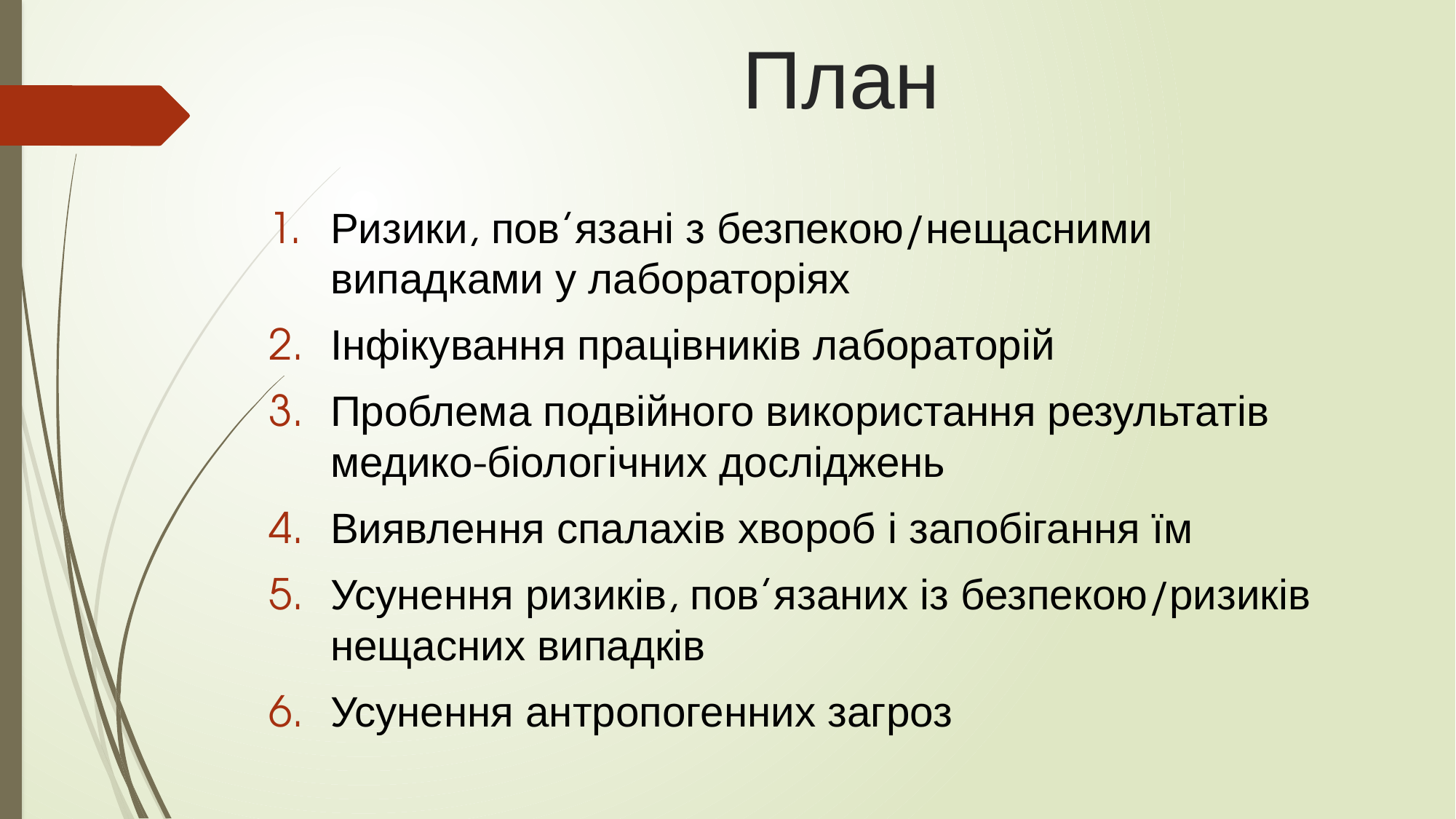

# План
Ризики, пов’язані з безпекою/нещасними випадками у лабораторіях
Інфікування працівників лабораторій
Проблема подвійного використання результатів медико-біологічних досліджень
Виявлення спалахів хвороб і запобігання їм
Усунення ризиків, пов’язаних із безпекою/ризиків нещасних випадків
Усунення антропогенних загроз